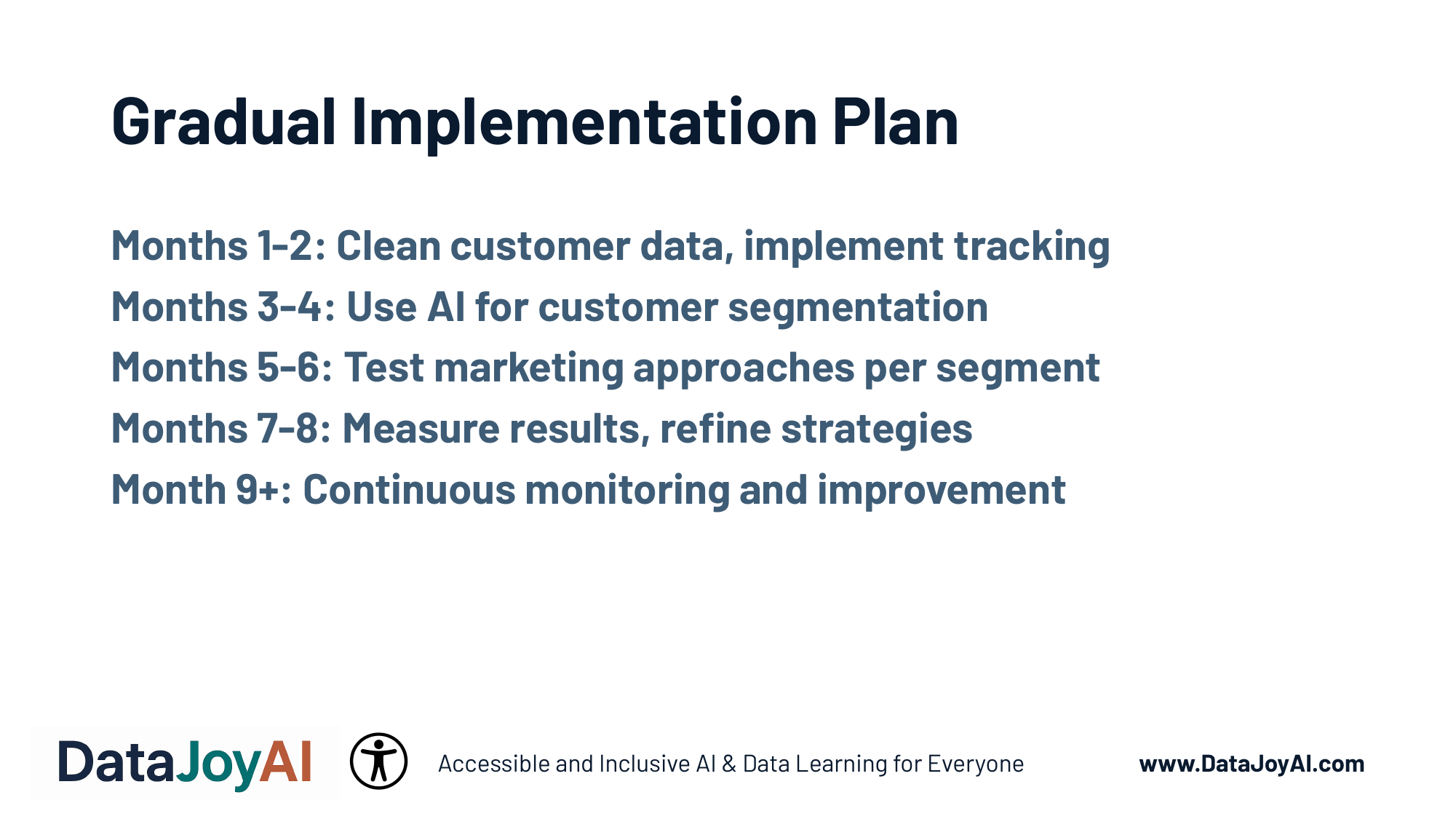

# Gradual Implementation Plan
Months 1-2: Clean customer data, implement tracking
Months 3-4: Use AI for customer segmentation
Months 5-6: Test marketing approaches per segment
Months 7-8: Measure results, refine strategies
Month 9+: Continuous monitoring and improvement